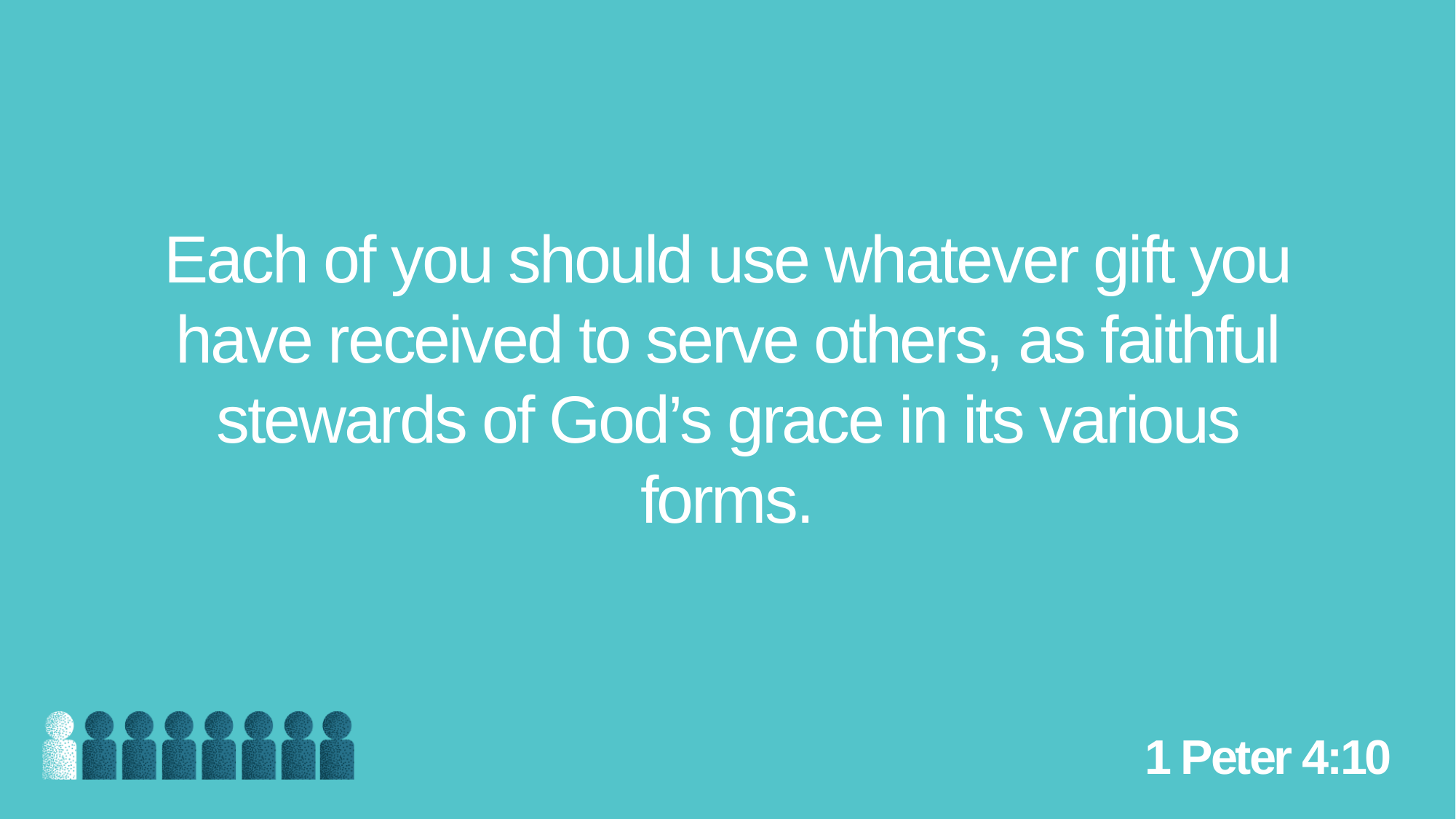

Each of you should use whatever gift you have received to serve others, as faithful stewards of God’s grace in its various forms.
1 Peter 4:10